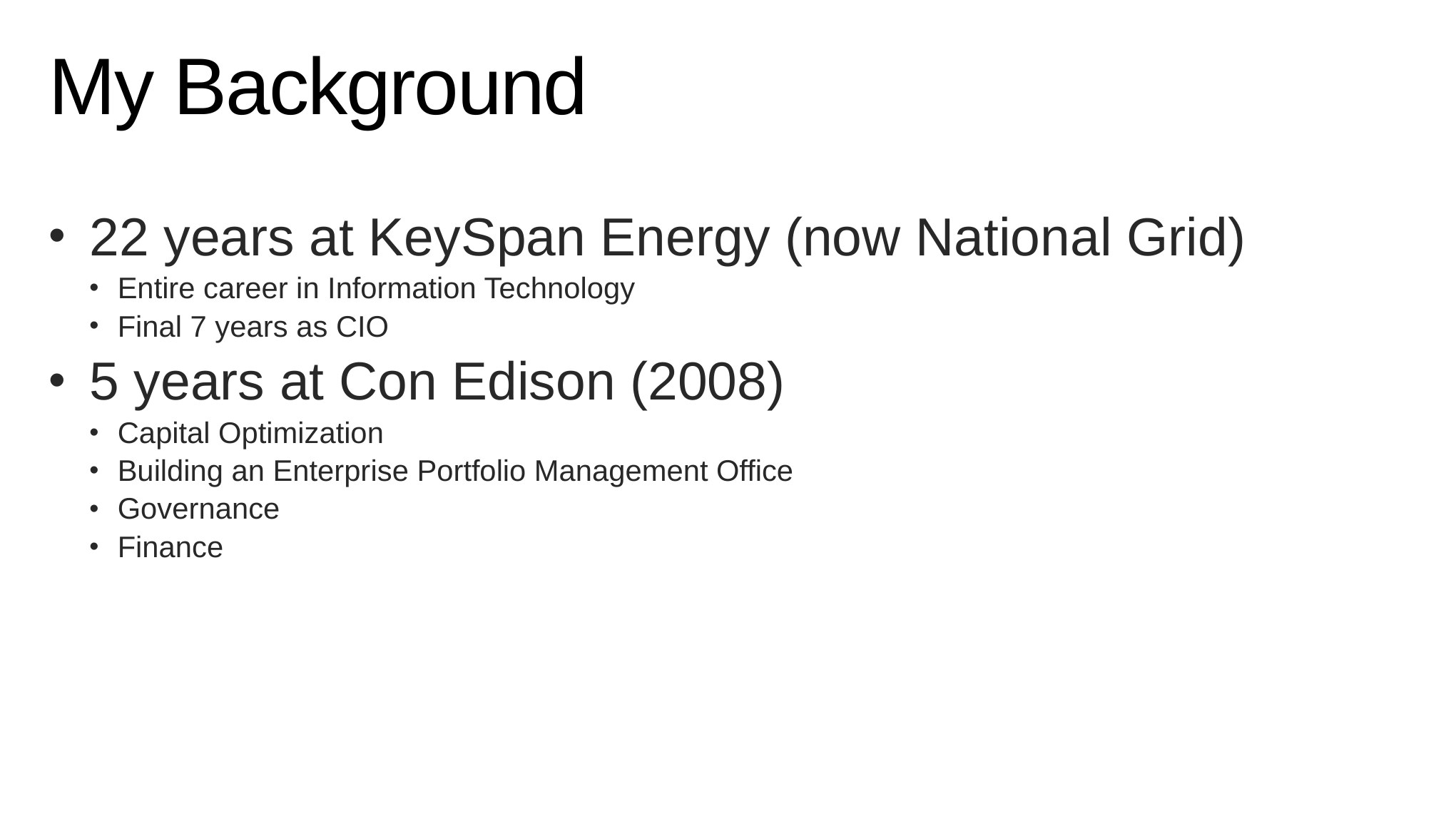

# My Background
22 years at KeySpan Energy (now National Grid)
Entire career in Information Technology
Final 7 years as CIO
5 years at Con Edison (2008)
Capital Optimization
Building an Enterprise Portfolio Management Office
Governance
Finance